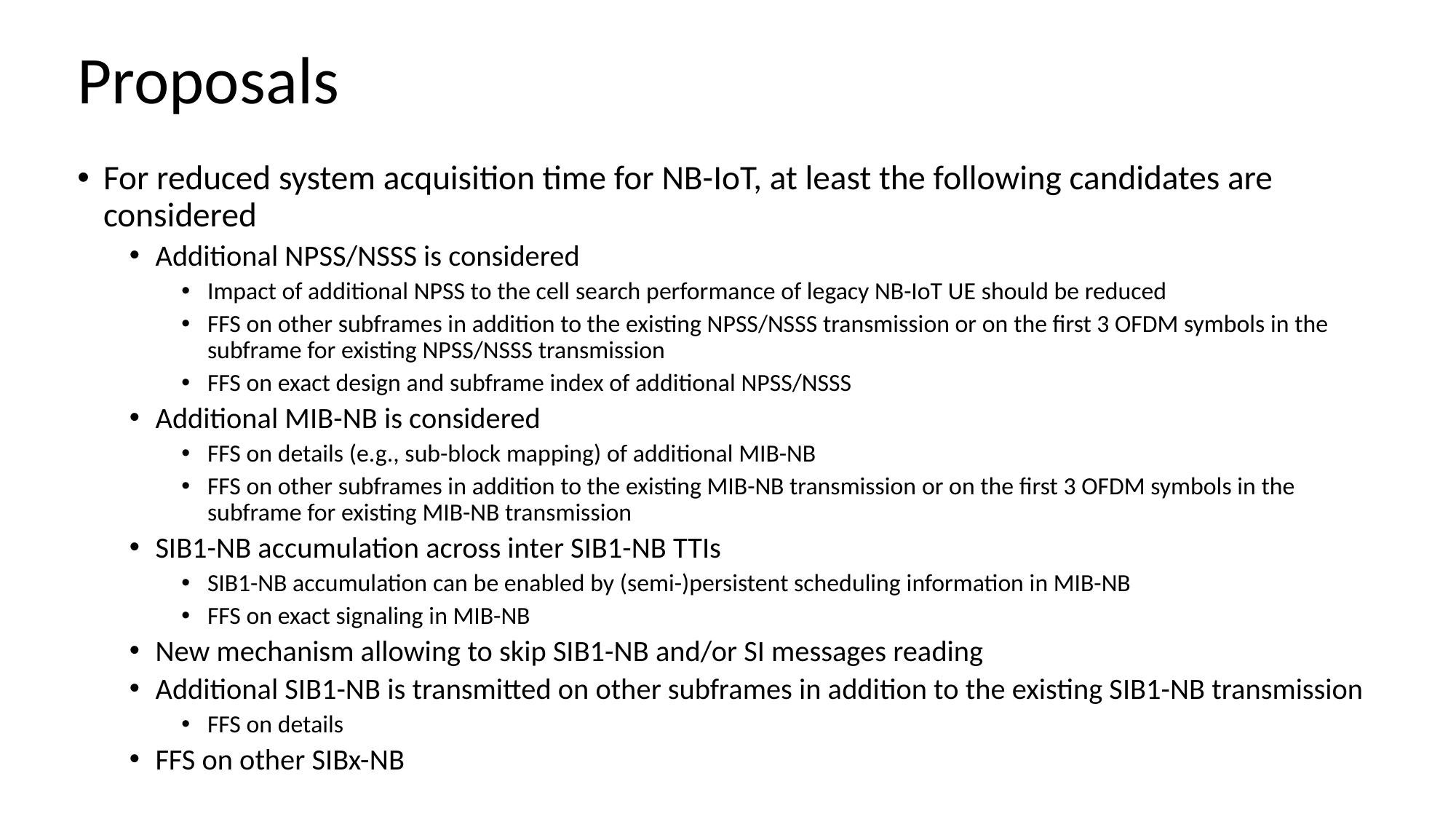

# Proposals
For reduced system acquisition time for NB-IoT, at least the following candidates are considered
Additional NPSS/NSSS is considered
Impact of additional NPSS to the cell search performance of legacy NB-IoT UE should be reduced
FFS on other subframes in addition to the existing NPSS/NSSS transmission or on the first 3 OFDM symbols in the subframe for existing NPSS/NSSS transmission
FFS on exact design and subframe index of additional NPSS/NSSS
Additional MIB-NB is considered
FFS on details (e.g., sub-block mapping) of additional MIB-NB
FFS on other subframes in addition to the existing MIB-NB transmission or on the first 3 OFDM symbols in the subframe for existing MIB-NB transmission
SIB1-NB accumulation across inter SIB1-NB TTIs
SIB1-NB accumulation can be enabled by (semi-)persistent scheduling information in MIB-NB
FFS on exact signaling in MIB-NB
New mechanism allowing to skip SIB1-NB and/or SI messages reading
Additional SIB1-NB is transmitted on other subframes in addition to the existing SIB1-NB transmission
FFS on details
FFS on other SIBx-NB